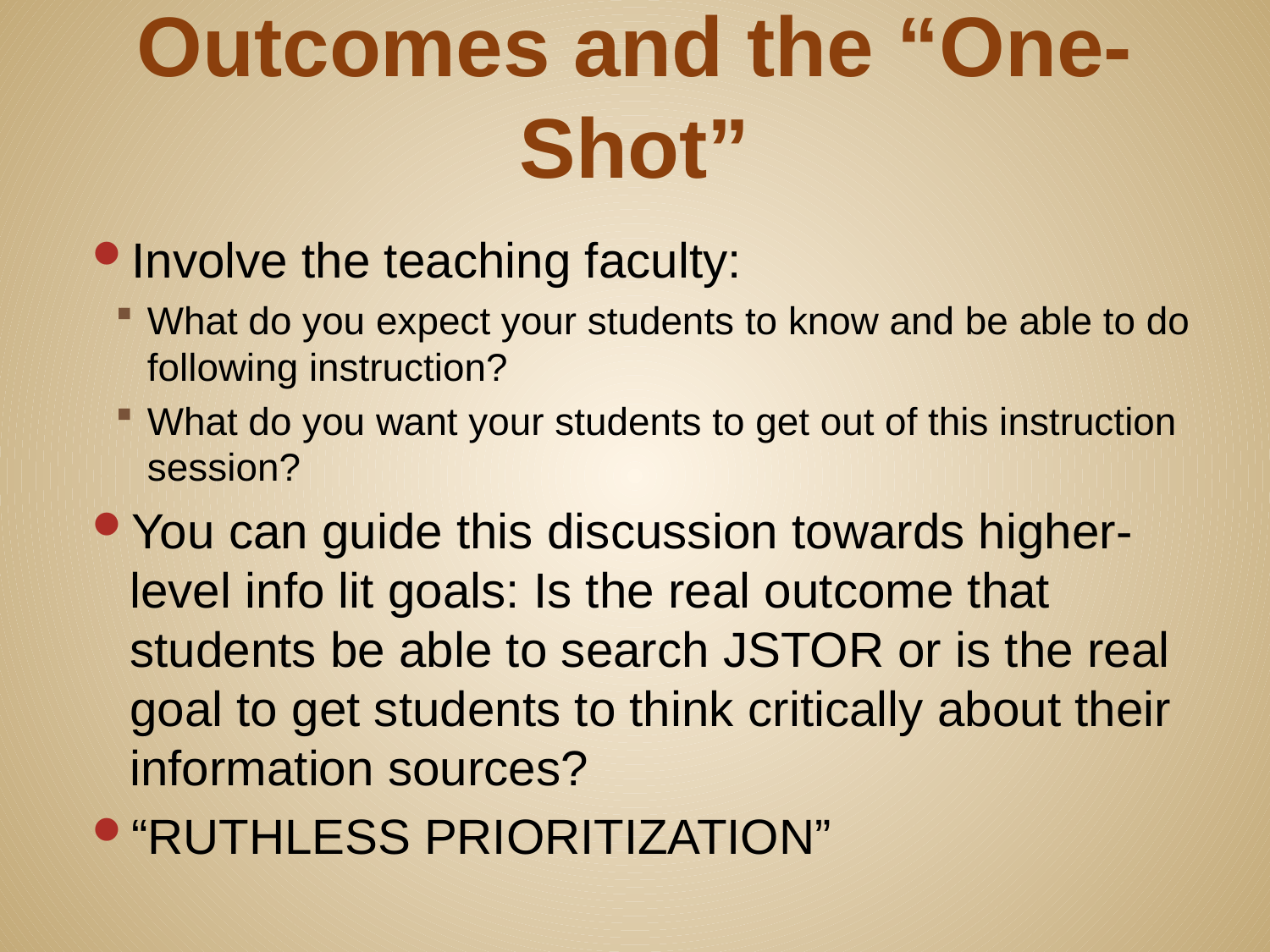

# Outcomes and the “One-Shot”
Involve the teaching faculty:
What do you expect your students to know and be able to do following instruction?
What do you want your students to get out of this instruction session?
You can guide this discussion towards higher-level info lit goals: Is the real outcome that students be able to search JSTOR or is the real goal to get students to think critically about their information sources?
“RUTHLESS PRIORITIZATION”